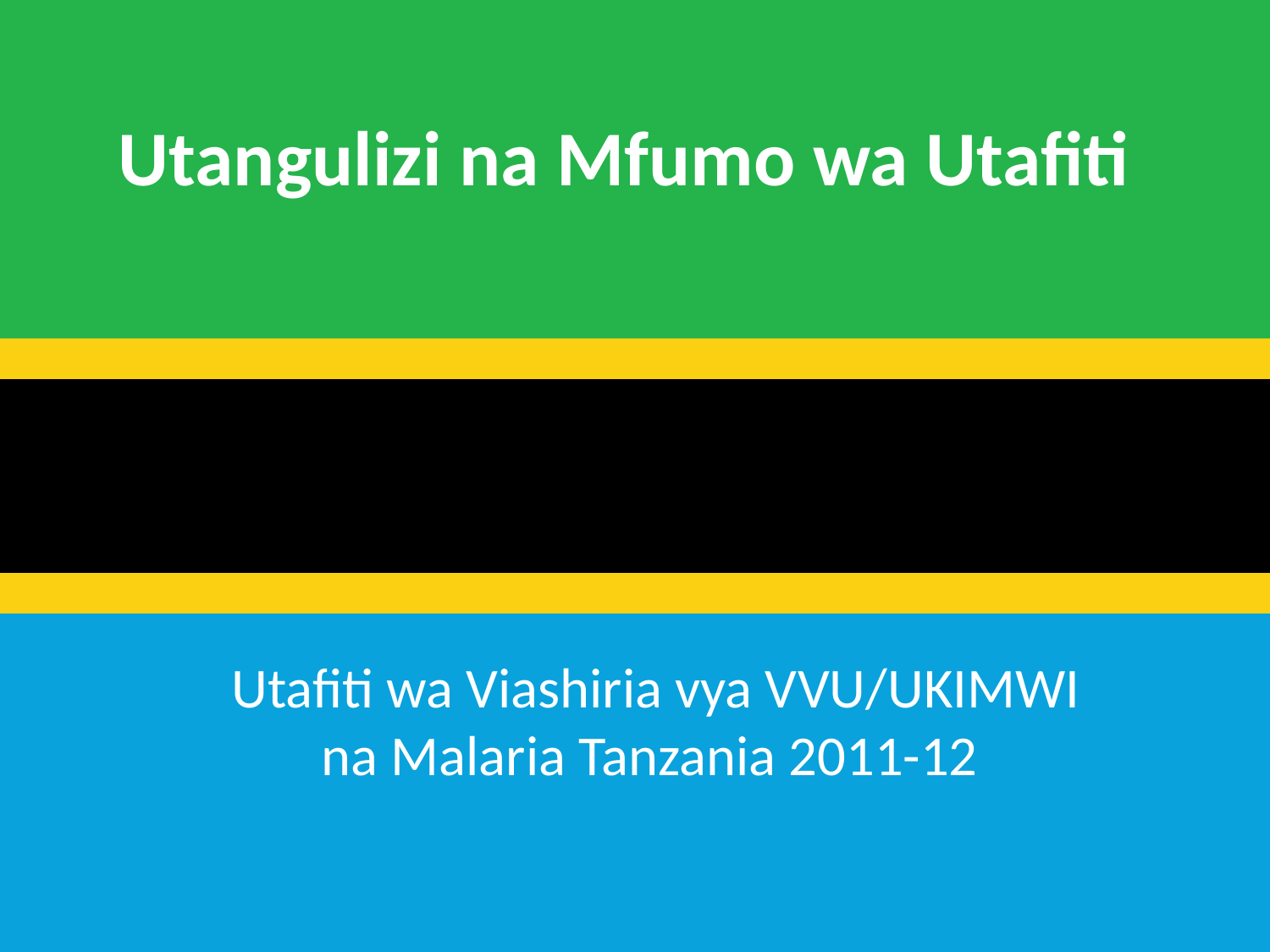

# Utangulizi na Mfumo wa Utafiti

Utafiti wa Viashiria vya VVU/UKIMWI na Malaria Tanzania 2011-12